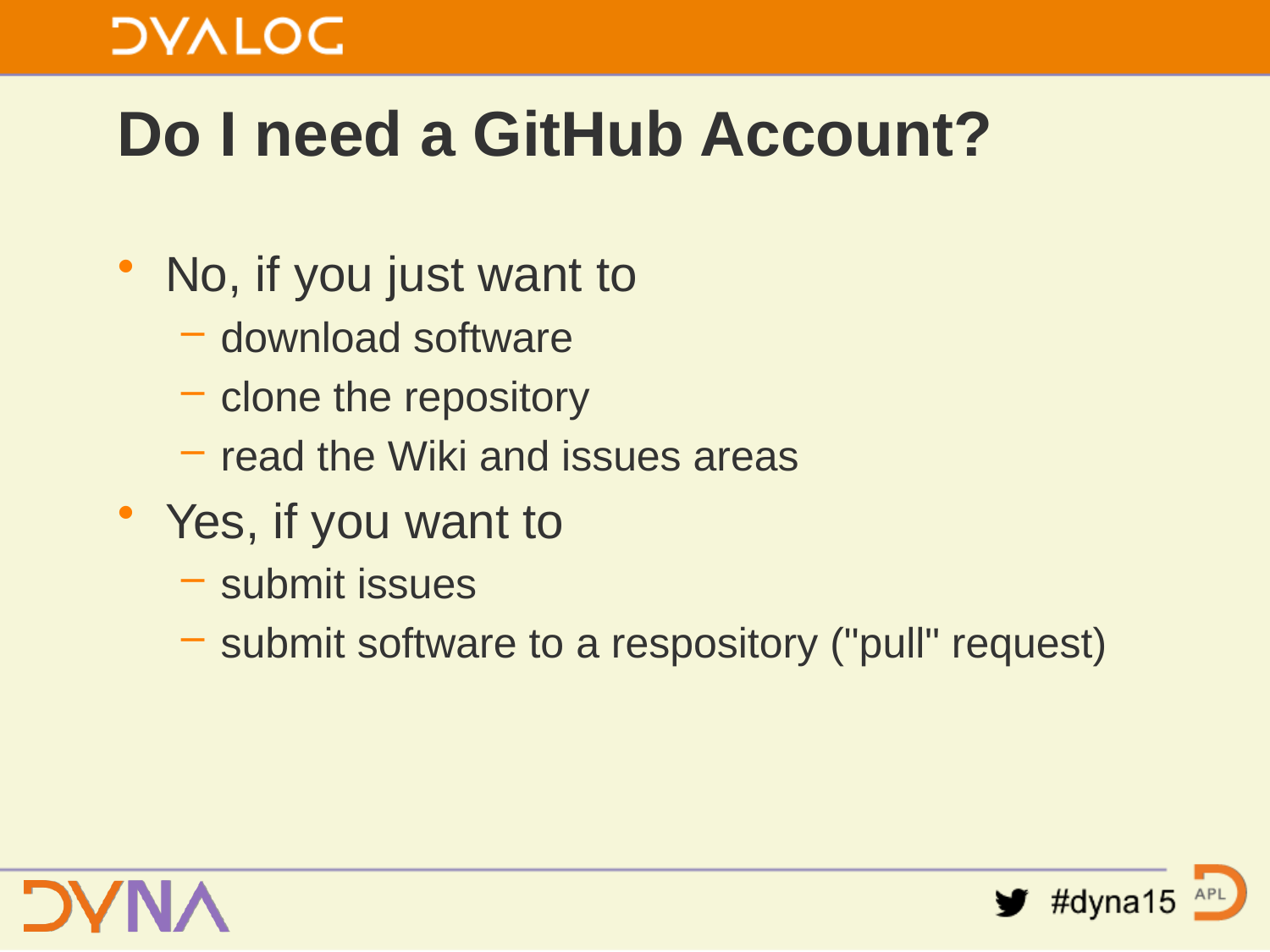

# Do I need a GitHub Account?
No, if you just want to
download software
clone the repository
read the Wiki and issues areas
Yes, if you want to
submit issues
submit software to a respository ("pull" request)